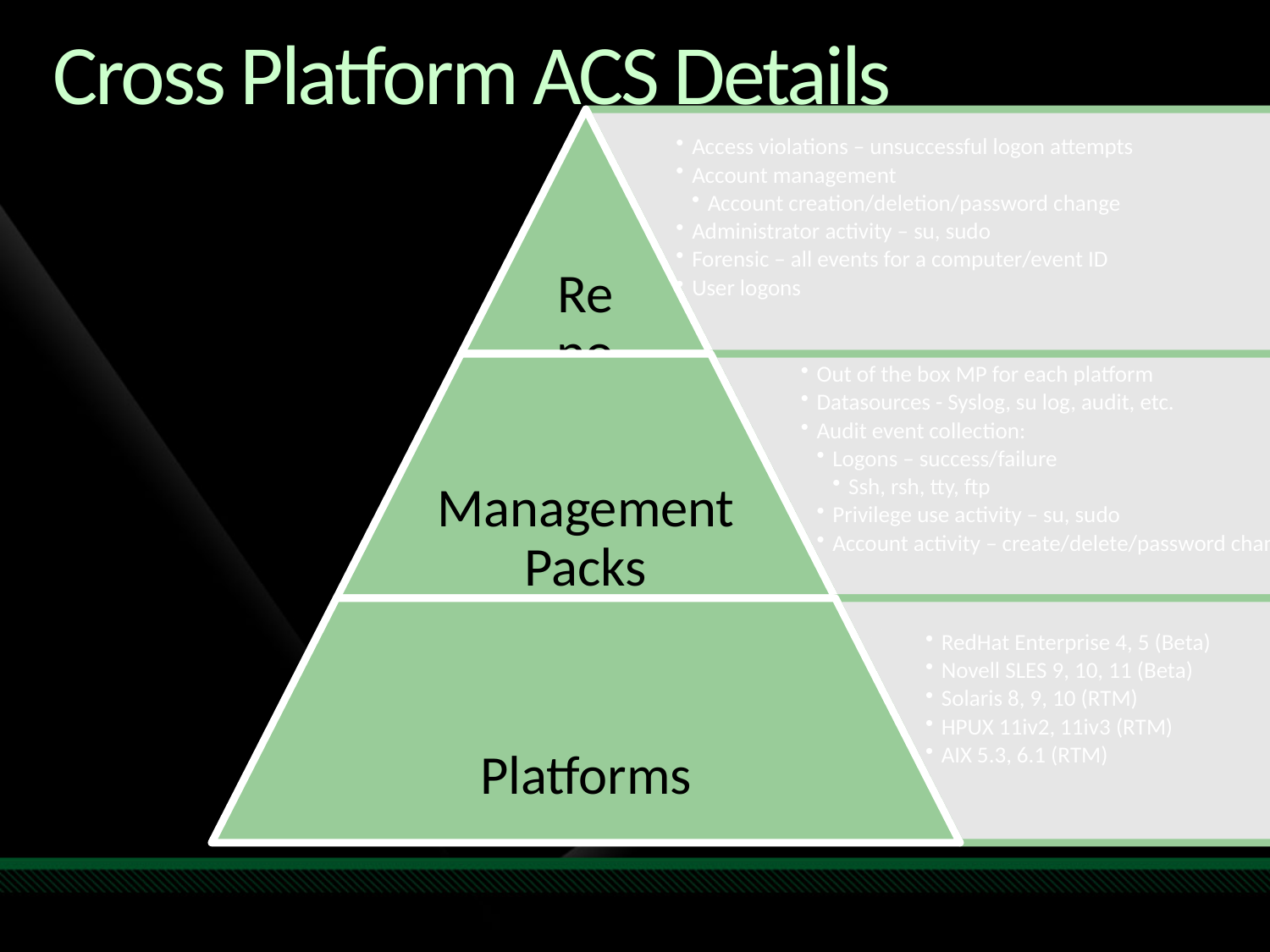

# Cross Platform ACS Details
Access violations – unsuccessful logon attempts
Account management
Account creation/deletion/password change
Administrator activity – su, sudo
Forensic – all events for a computer/event ID
User logons

Reports
Out of the box MP for each platform
Datasources - Syslog, su log, audit, etc.
Audit event collection:
Logons – success/failure
Ssh, rsh, tty, ftp
Privilege use activity – su, sudo
Account activity – create/delete/password change

Management Packs
RedHat Enterprise 4, 5 (Beta)
Novell SLES 9, 10, 11 (Beta)
Solaris 8, 9, 10 (RTM)
HPUX 11iv2, 11iv3 (RTM)
AIX 5.3, 6.1 (RTM)

Platforms